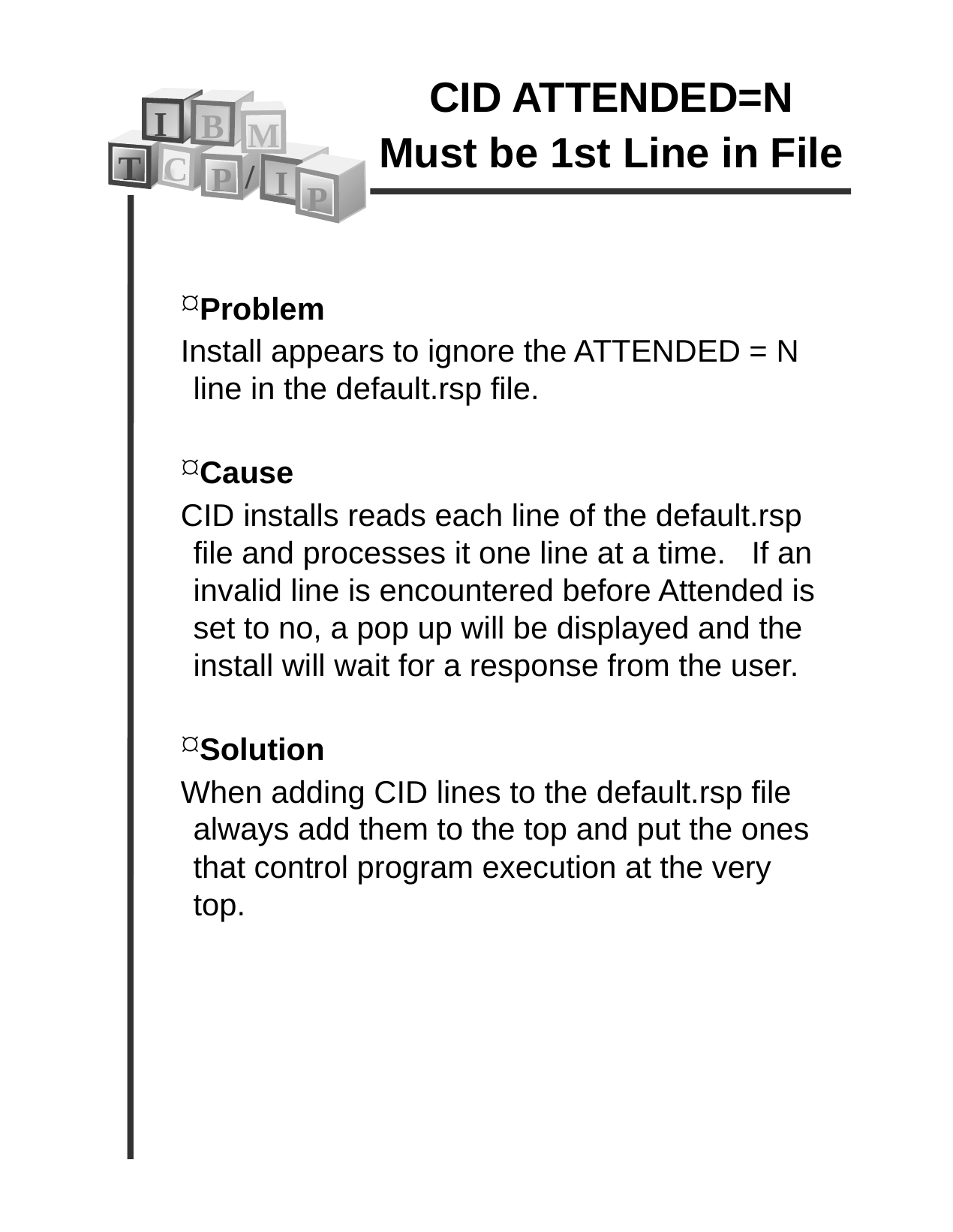

CID ATTENDED=N Must be 1st Line in File

I

B

M

T
C

/

P

I

P

Problem
Install appears to ignore the ATTENDED = N line in the default.rsp file.

Cause
CID installs reads each line of the default.rsp file and processes it one line at a time.   If an invalid line is encountered before Attended is set to no, a pop up will be displayed and the install will wait for a response from the user.

Solution
When adding CID lines to the default.rsp file always add them to the top and put the ones that control program execution at the very top.